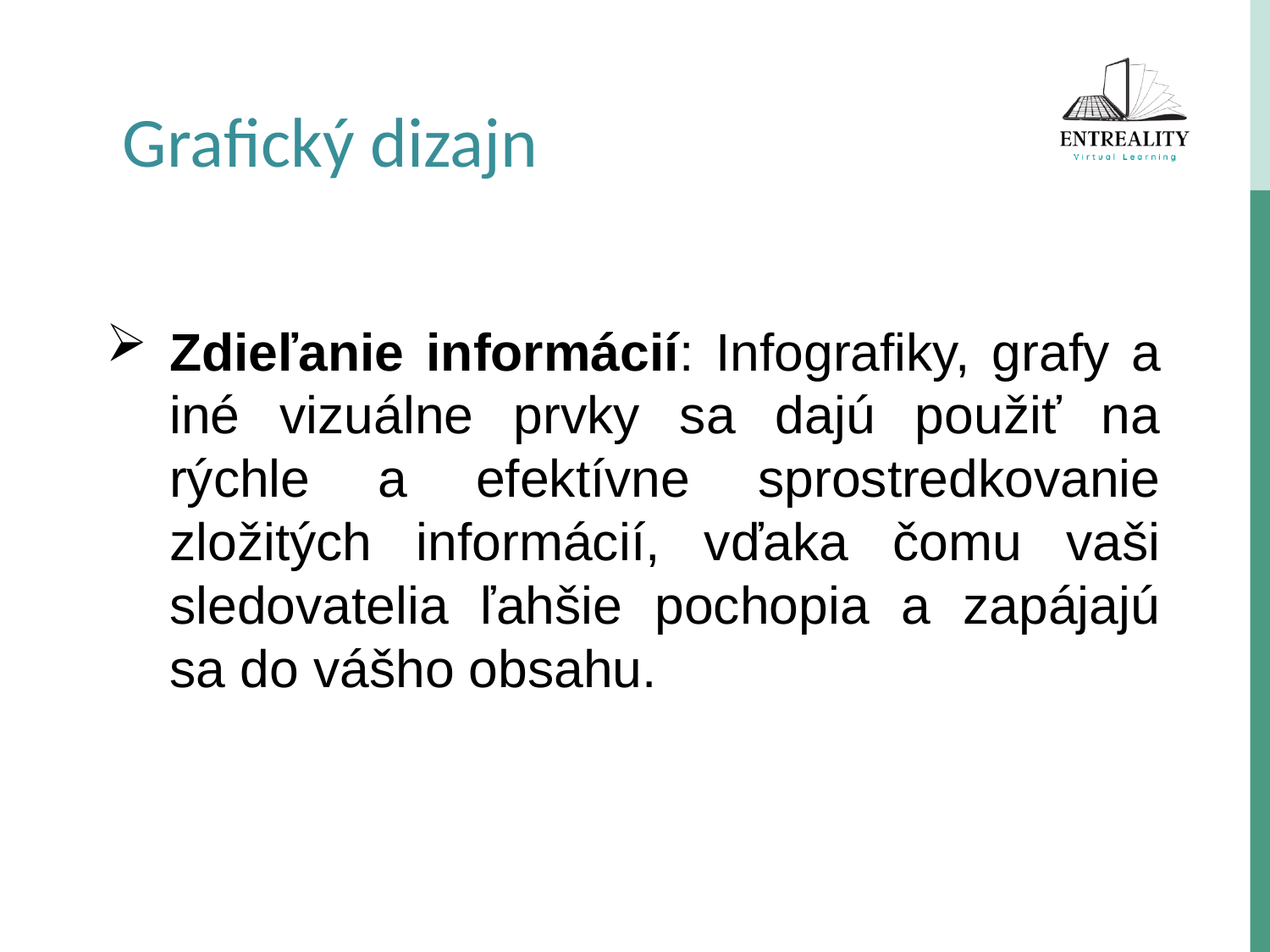

Grafický dizajn
Zdieľanie informácií: Infografiky, grafy a iné vizuálne prvky sa dajú použiť na rýchle a efektívne sprostredkovanie zložitých informácií, vďaka čomu vaši sledovatelia ľahšie pochopia a zapájajú sa do vášho obsahu.